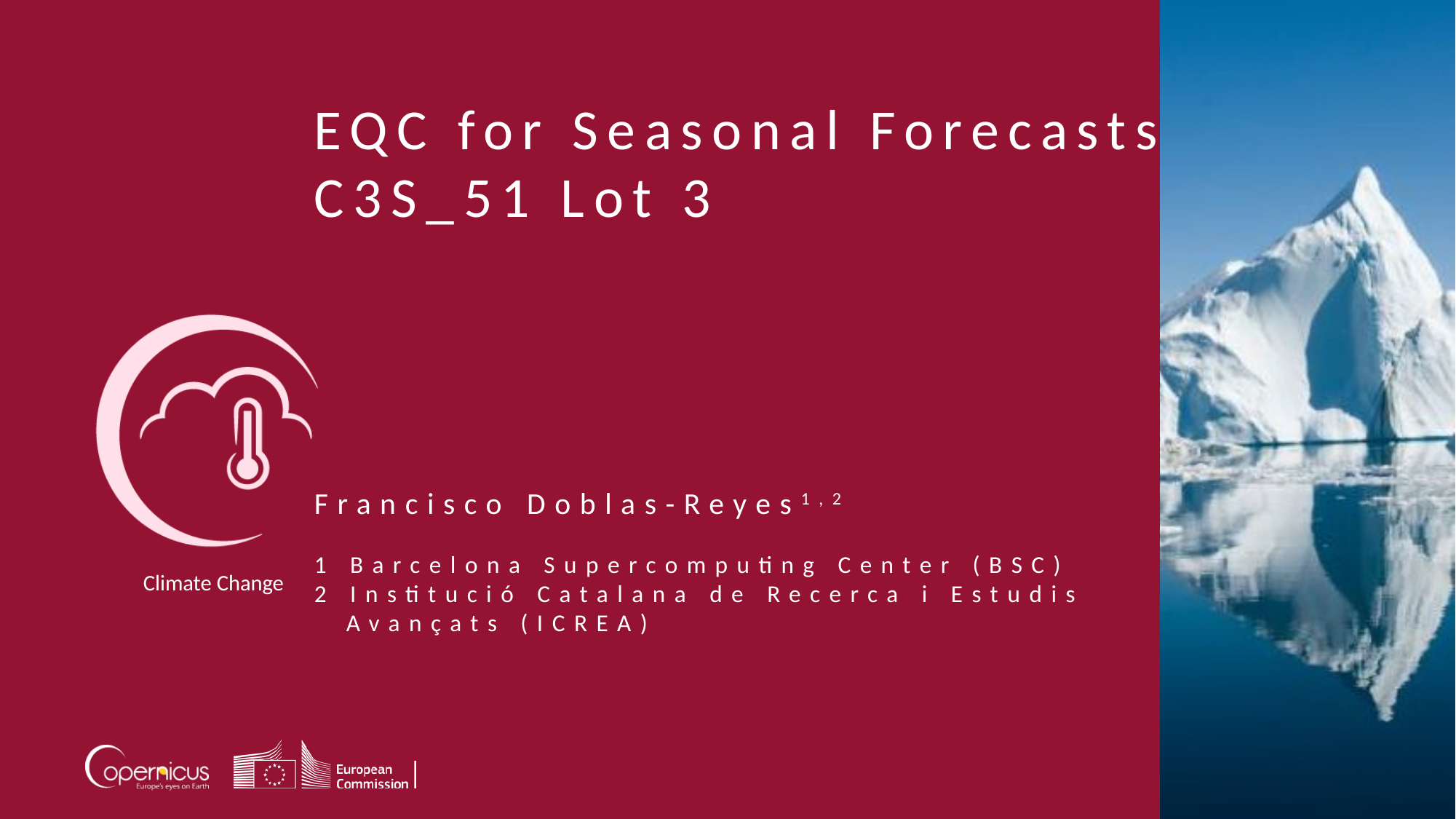

EQC for Seasonal Forecasts
C3S_51 Lot 3

Francisco Doblas-Reyes1,2

1 Barcelona Supercomputing Center (BSC)
2 Institució Catalana de Recerca i Estudis Avançats (ICREA)